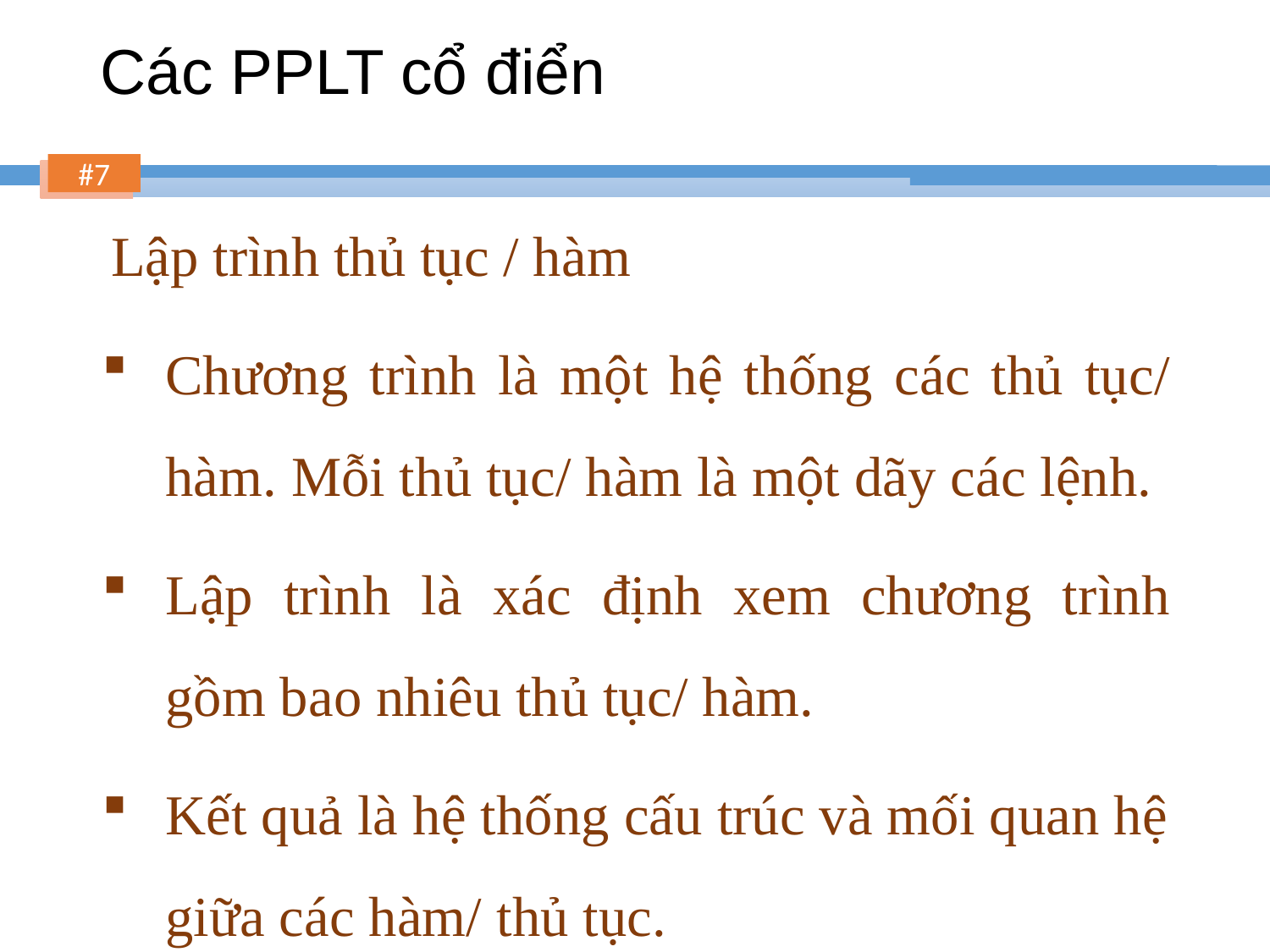

# Các PPLT cổ điển
Lập trình thủ tục / hàm
Chương trình là một hệ thống các thủ tục/ hàm. Mỗi thủ tục/ hàm là một dãy các lệnh.
Lập trình là xác định xem chương trình gồm bao nhiêu thủ tục/ hàm.
Kết quả là hệ thống cấu trúc và mối quan hệ giữa các hàm/ thủ tục.
7